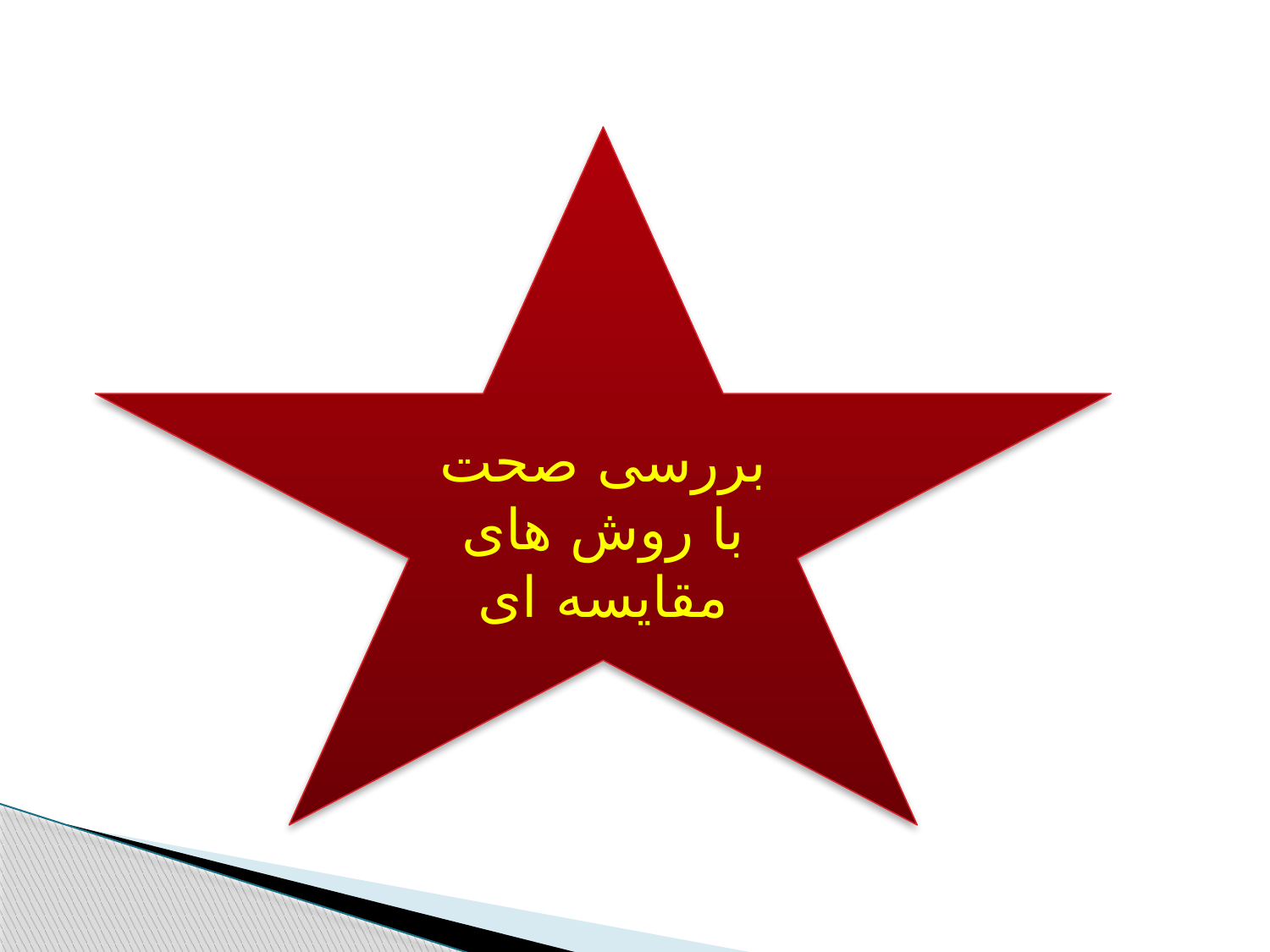

#
بررسی صحت با روش های مقایسه ای